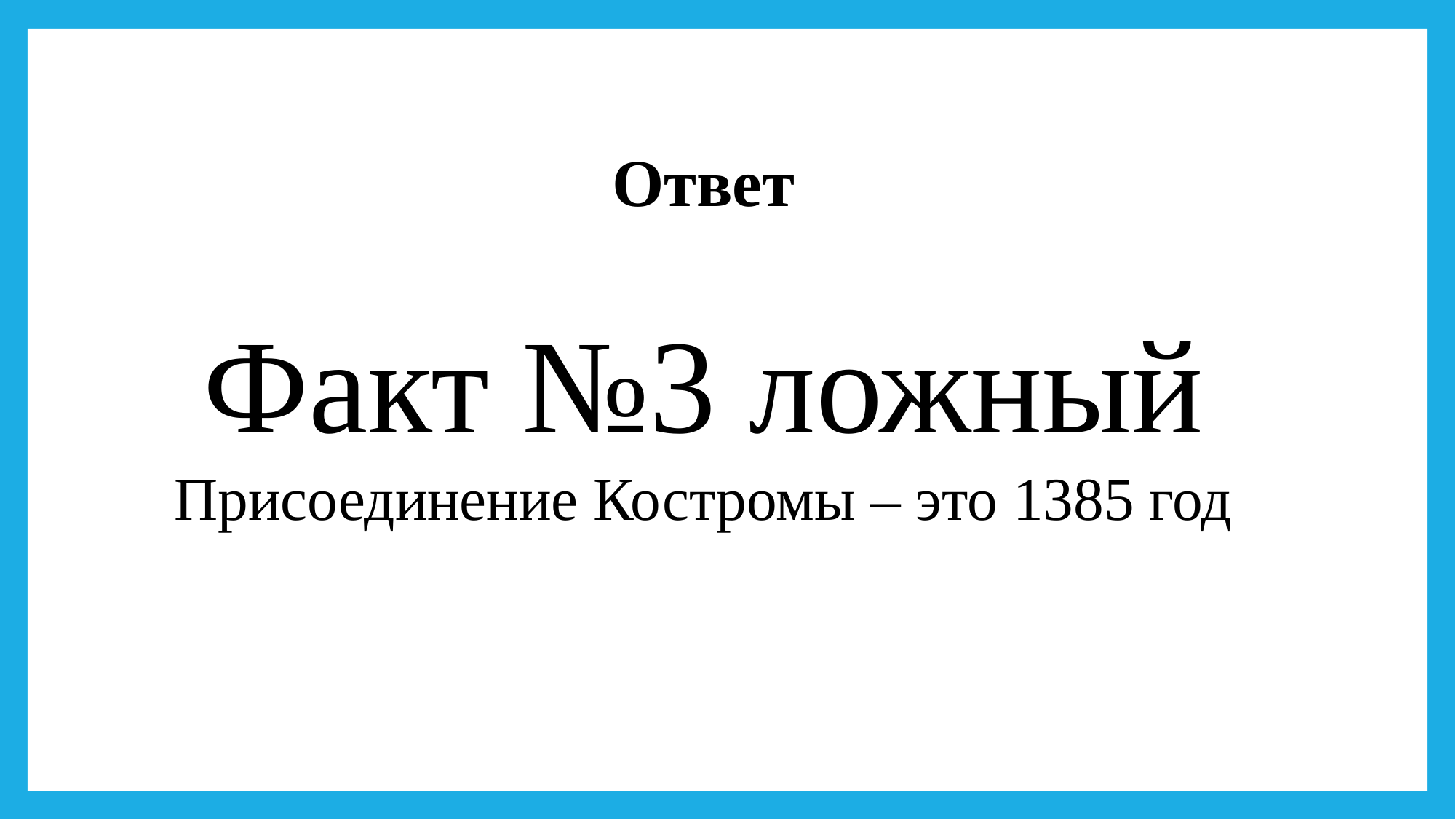

Ответ

Факт №3 ложный
Присоединение Костромы – это 1385 год